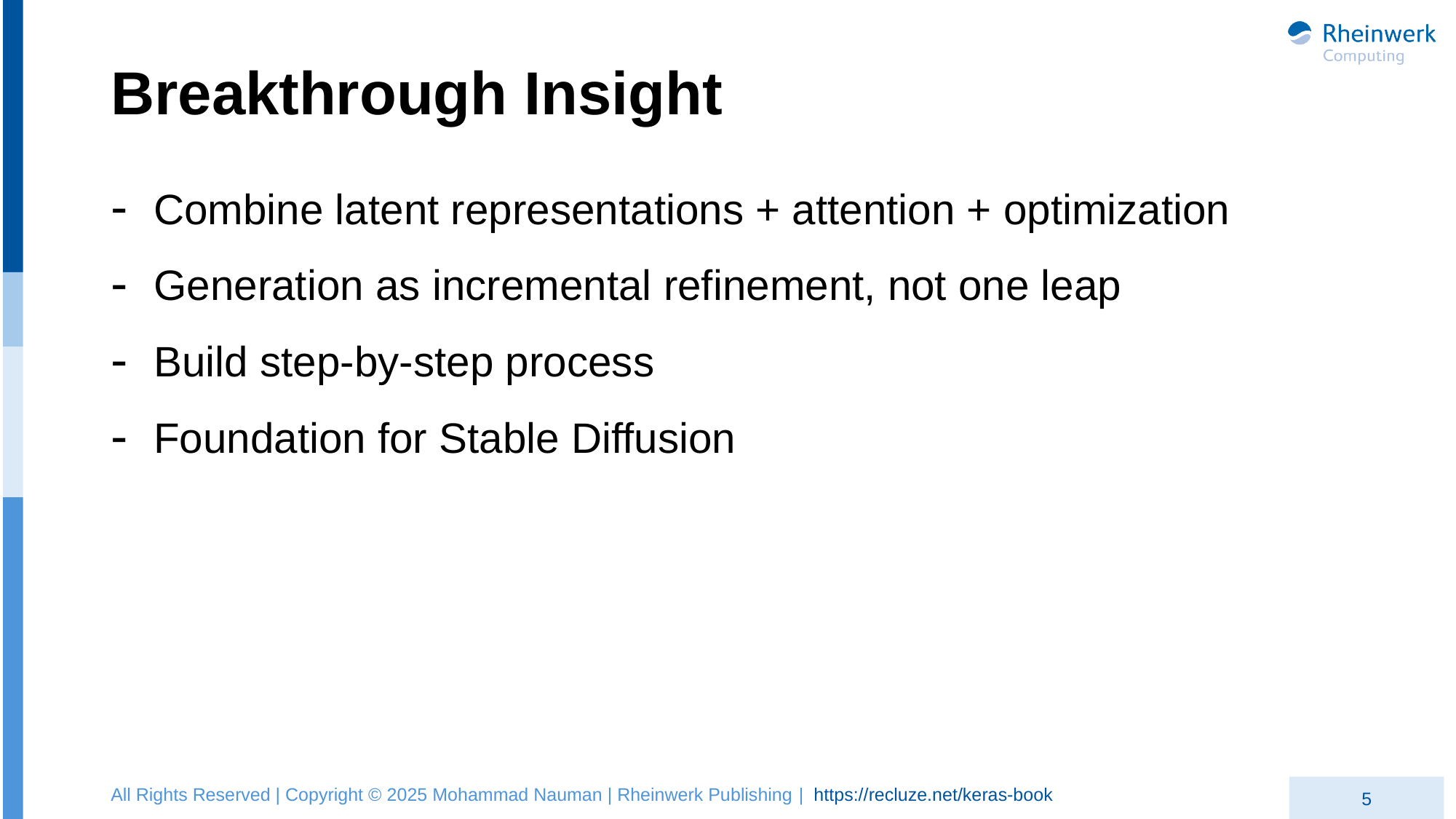

# Breakthrough Insight
Combine latent representations + attention + optimization
Generation as incremental refinement, not one leap
Build step-by-step process
Foundation for Stable Diffusion